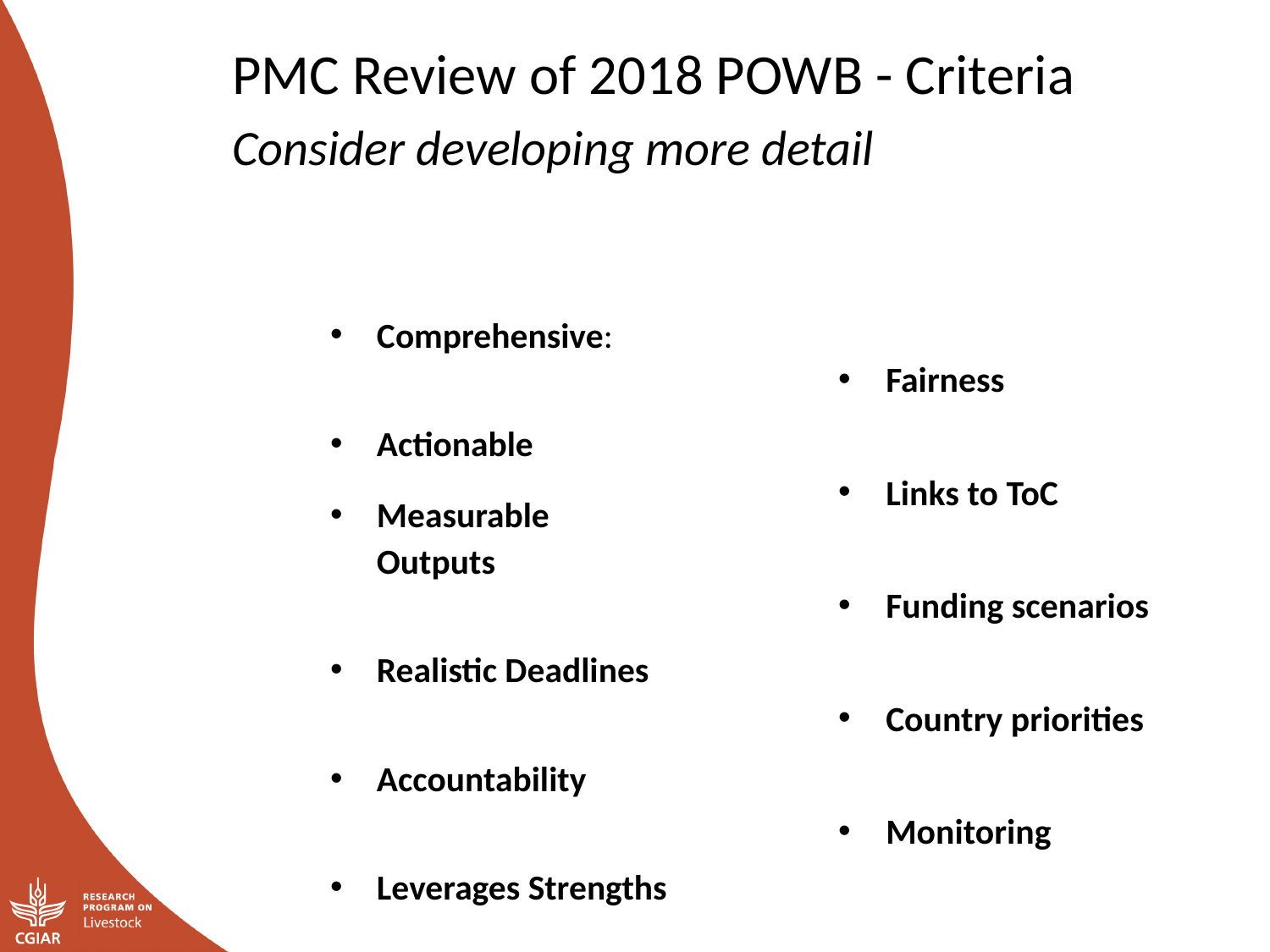

PMC Review of 2018 POWB - Criteria
Consider developing more detail

Comprehensive:
Actionable
Measurable Outputs
Realistic Deadlines
Accountability
Leverages Strengths
Fairness
Links to ToC
Funding scenarios
Country priorities
Monitoring